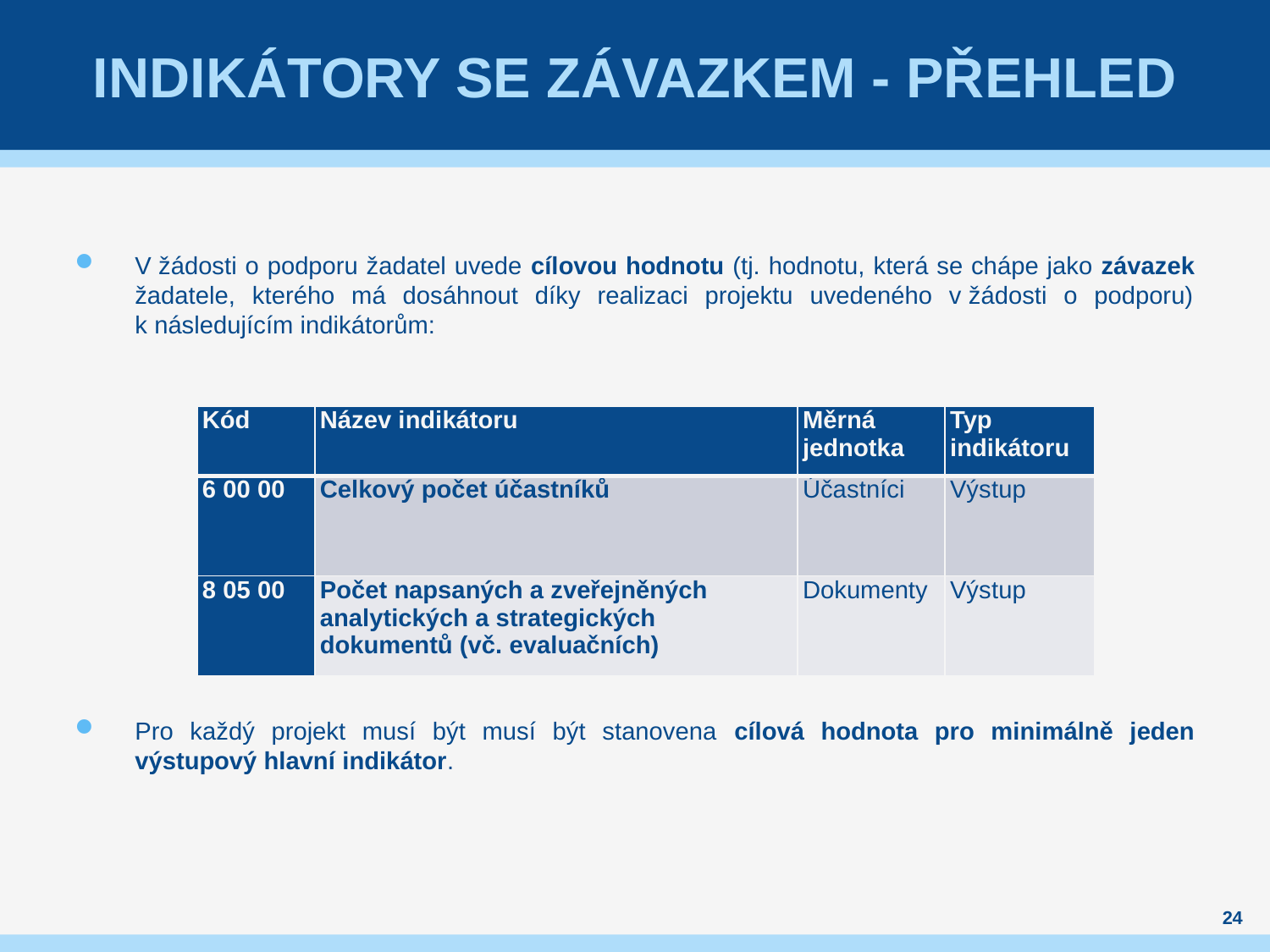

# Indikátory se závazkem - přehled
V žádosti o podporu žadatel uvede cílovou hodnotu (tj. hodnotu, která se chápe jako závazek žadatele, kterého má dosáhnout díky realizaci projektu uvedeného v žádosti o podporu) k následujícím indikátorům:

Pro každý projekt musí být musí být stanovena cílová hodnota pro minimálně jeden výstupový hlavní indikátor.

| Kód | Název indikátoru | Měrná jednotka | Typ indikátoru |
| --- | --- | --- | --- |
| 6 00 00 | Celkový počet účastníků | Účastníci | Výstup |
| 8 05 00 | Počet napsaných a zveřejněných analytických a strategických dokumentů (vč. evaluačních) | Dokumenty | Výstup |

24